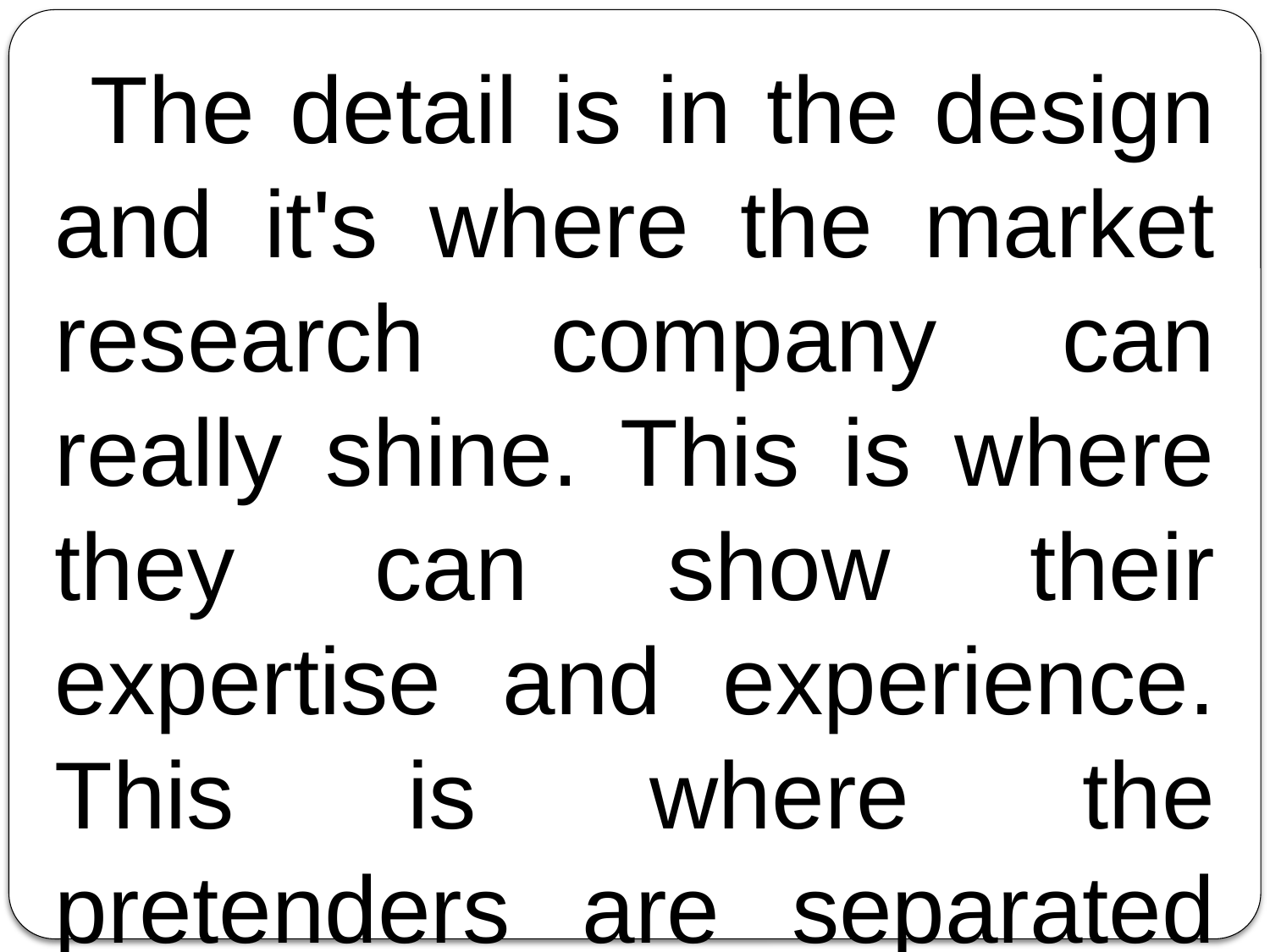

The detail is in the design and it's where the market research company can really shine. This is where they can show their expertise and experience. This is where the pretenders are separated from the contenders.